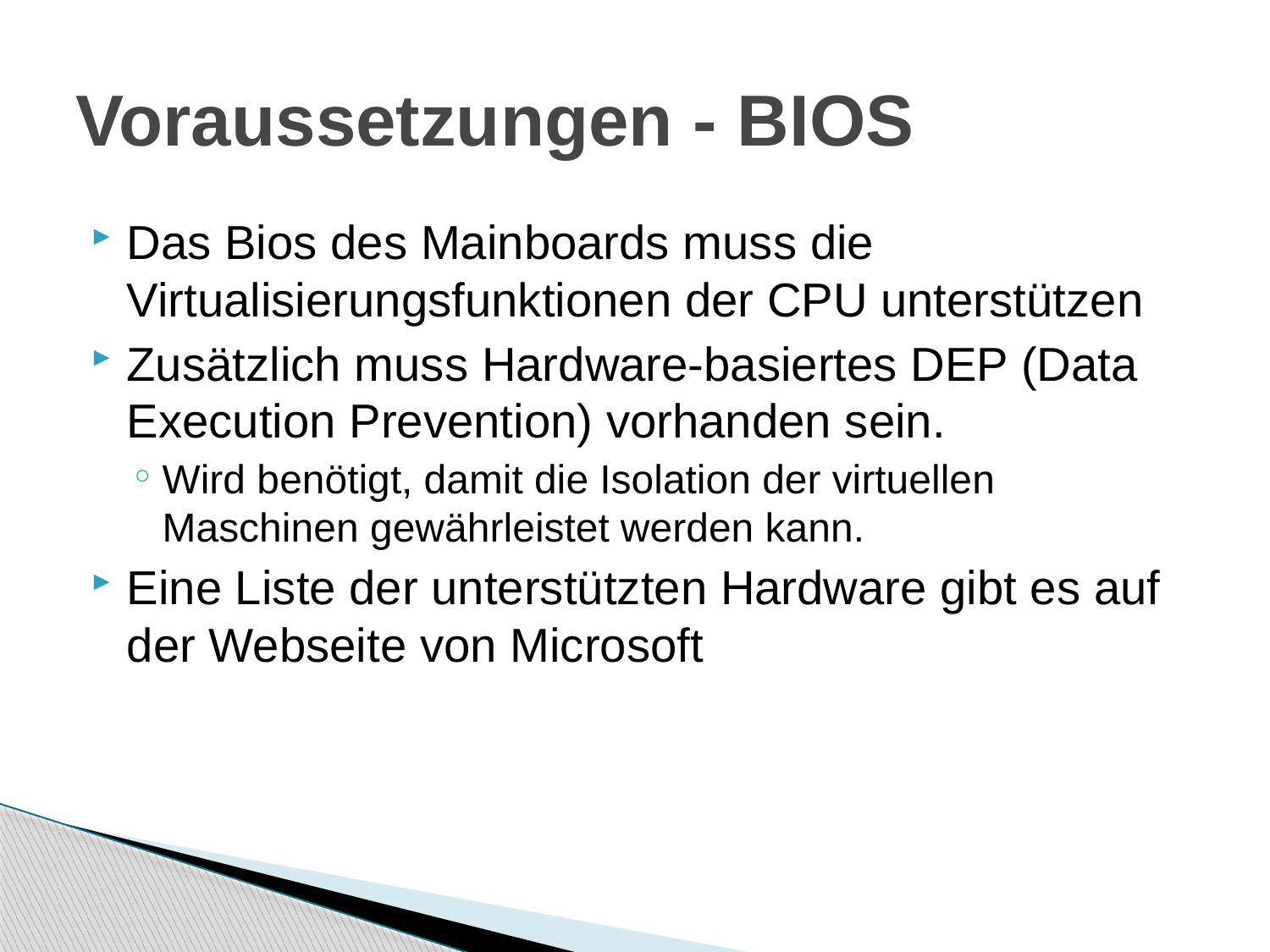

# Voraussetzungen - BIOS
Das Bios des Mainboards muss die Virtualisierungsfunktionen der CPU unterstützen
Zusätzlich muss Hardware-basiertes DEP (Data Execution Prevention) vorhanden sein.
Wird benötigt, damit die Isolation der virtuellen Maschinen gewährleistet werden kann.
Eine Liste der unterstützten Hardware gibt es auf der Webseite von Microsoft